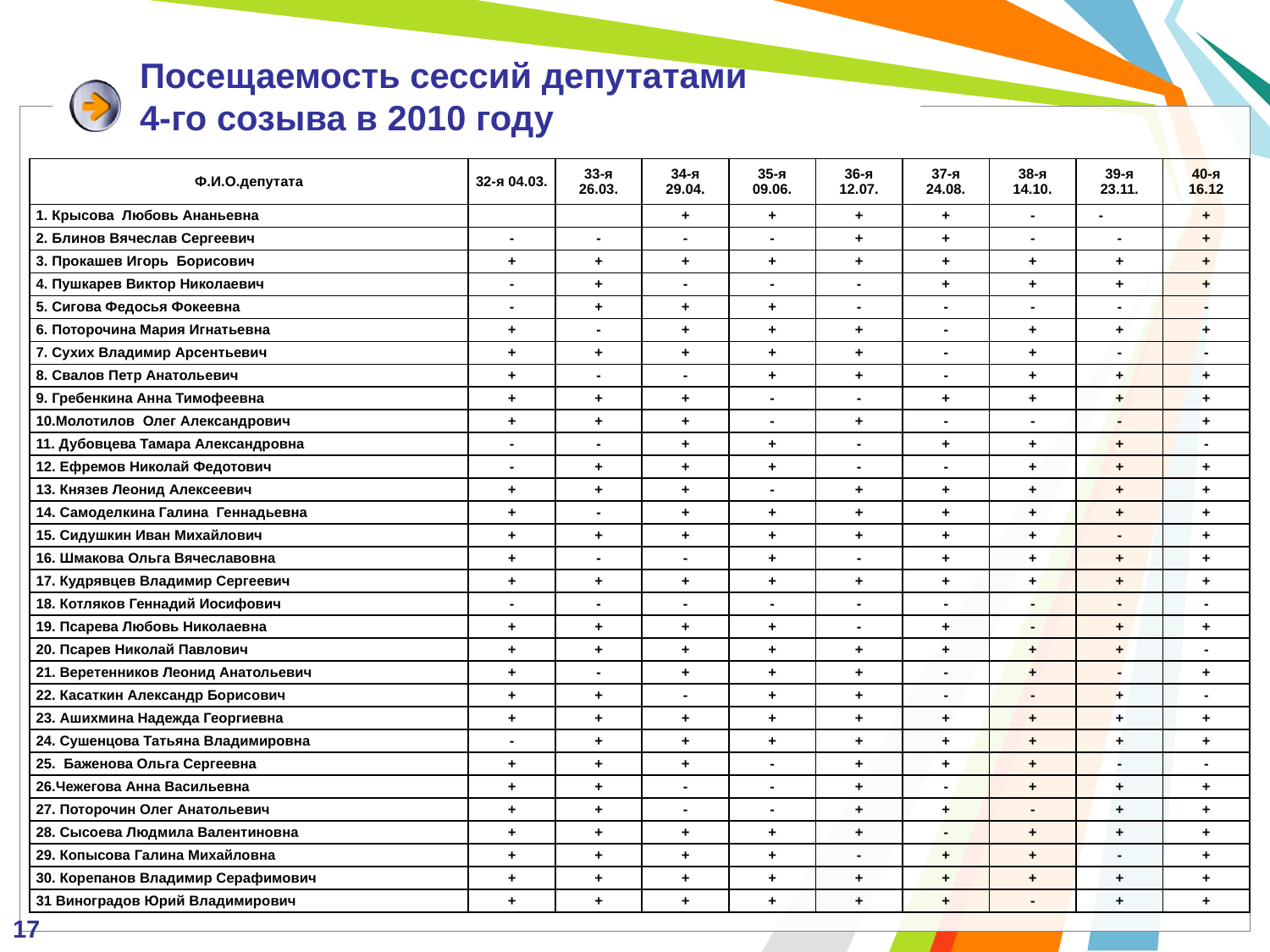

# Посещаемость сессий депутатами 4-го созыва в 2010 году
| Ф.И.О.депутата | 32-я 04.03. | 33-я 26.03. | 34-я 29.04. | 35-я 09.06. | 36-я 12.07. | 37-я 24.08. | 38-я 14.10. | 39-я 23.11. | 40-я 16.12 |
| --- | --- | --- | --- | --- | --- | --- | --- | --- | --- |
| 1. Крысова Любовь Ананьевна |  |  | + | + | + | + | - | - | + |
| 2. Блинов Вячеслав Сергеевич | - | - | - | - | + | + | - | - | + |
| 3. Прокашев Игорь Борисович | + | + | + | + | + | + | + | + | + |
| 4. Пушкарев Виктор Николаевич | - | + | - | - | - | + | + | + | + |
| 5. Сигова Федосья Фокеевна | - | + | + | + | - | - | - | - | - |
| 6. Поторочина Мария Игнатьевна | + | - | + | + | + | - | + | + | + |
| 7. Сухих Владимир Арсентьевич | + | + | + | + | + | - | + | - | - |
| 8. Свалов Петр Анатольевич | + | - | - | + | + | - | + | + | + |
| 9. Гребенкина Анна Тимофеевна | + | + | + | - | - | + | + | + | + |
| 10.Молотилов Олег Александрович | + | + | + | - | + | - | - | - | + |
| 11. Дубовцева Тамара Александровна | - | - | + | + | - | + | + | + | - |
| 12. Ефремов Николай Федотович | - | + | + | + | - | - | + | + | + |
| 13. Князев Леонид Алексеевич | + | + | + | - | + | + | + | + | + |
| 14. Самоделкина Галина Геннадьевна | + | - | + | + | + | + | + | + | + |
| 15. Сидушкин Иван Михайлович | + | + | + | + | + | + | + | - | + |
| 16. Шмакова Ольга Вячеславовна | + | - | - | + | - | + | + | + | + |
| 17. Кудрявцев Владимир Сергеевич | + | + | + | + | + | + | + | + | + |
| 18. Котляков Геннадий Иосифович | - | - | - | - | - | - | - | - | - |
| 19. Псарева Любовь Николаевна | + | + | + | + | - | + | - | + | + |
| 20. Псарев Николай Павлович | + | + | + | + | + | + | + | + | - |
| 21. Веретенников Леонид Анатольевич | + | - | + | + | + | - | + | - | + |
| 22. Касаткин Александр Борисович | + | + | - | + | + | - | - | + | - |
| 23. Ашихмина Надежда Георгиевна | + | + | + | + | + | + | + | + | + |
| 24. Сушенцова Татьяна Владимировна | - | + | + | + | + | + | + | + | + |
| 25. Баженова Ольга Сергеевна | + | + | + | - | + | + | + | - | - |
| 26.Чежегова Анна Васильевна | + | + | - | - | + | - | + | + | + |
| 27. Поторочин Олег Анатольевич | + | + | - | - | + | + | - | + | + |
| 28. Сысоева Людмила Валентиновна | + | + | + | + | + | - | + | + | + |
| 29. Копысова Галина Михайловна | + | + | + | + | - | + | + | - | + |
| 30. Корепанов Владимир Серафимович | + | + | + | + | + | + | + | + | + |
| 31 Виноградов Юрий Владимирович | + | + | + | + | + | + | - | + | + |
17